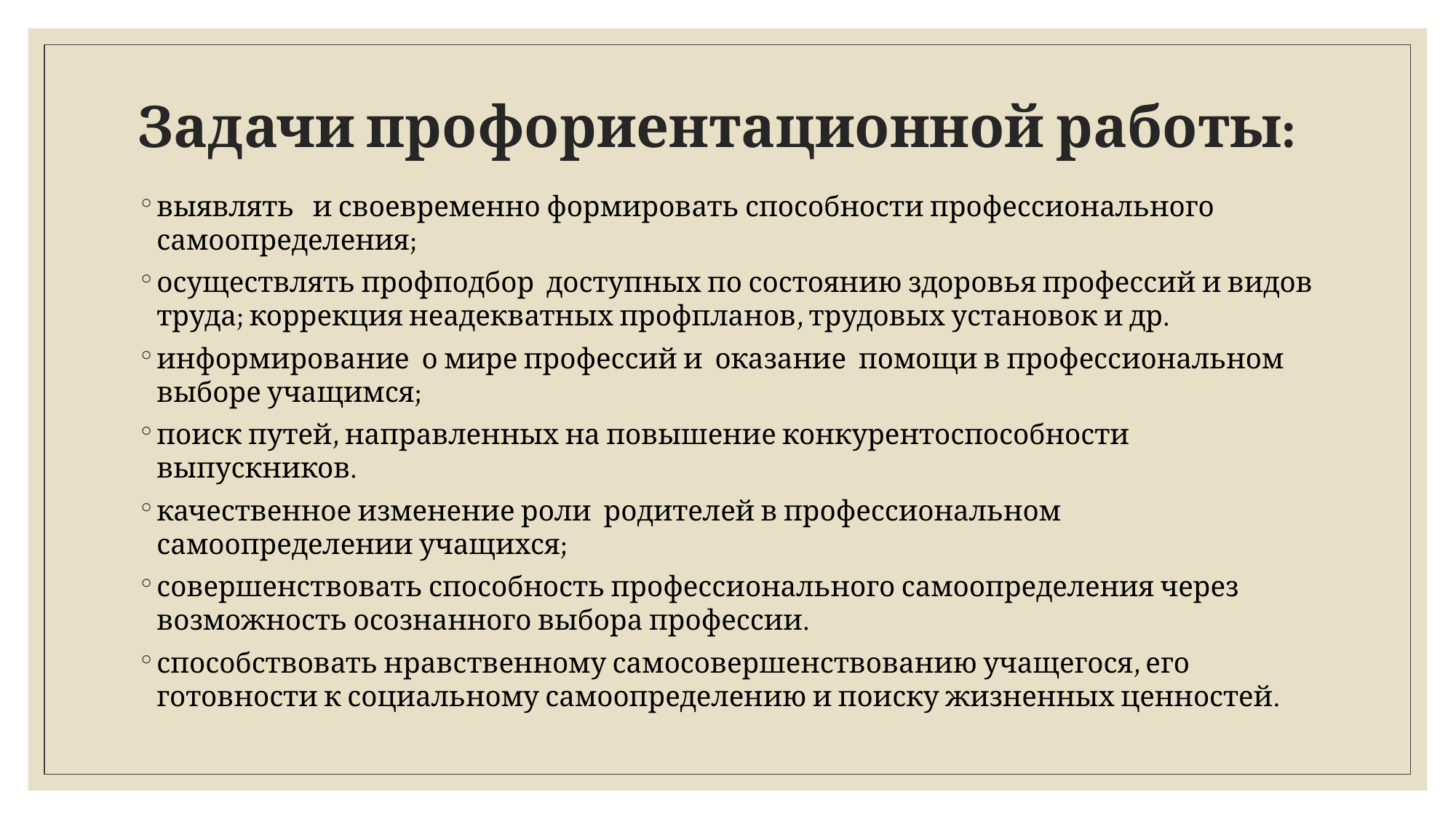

# Задачи профориентационной работы:
выявлять   и своевременно формировать способности профессионального самоопределения;
осуществлять профподбор  доступных по состоянию здоровья профессий и видов труда; коррекция неадекватных профпланов, трудовых установок и др.
информирование  о мире профессий и  оказание  помощи в профессиональном выборе учащимся;
поиск путей, направленных на повышение конкурентоспособности выпускников.
качественное изменение роли  родителей в профессиональном самоопределении учащихся;
совершенствовать способность профессионального самоопределения через возможность осознанного выбора профессии.
способствовать нравственному самосовершенствованию учащегося, его готовности к социальному самоопределению и поиску жизненных ценностей.